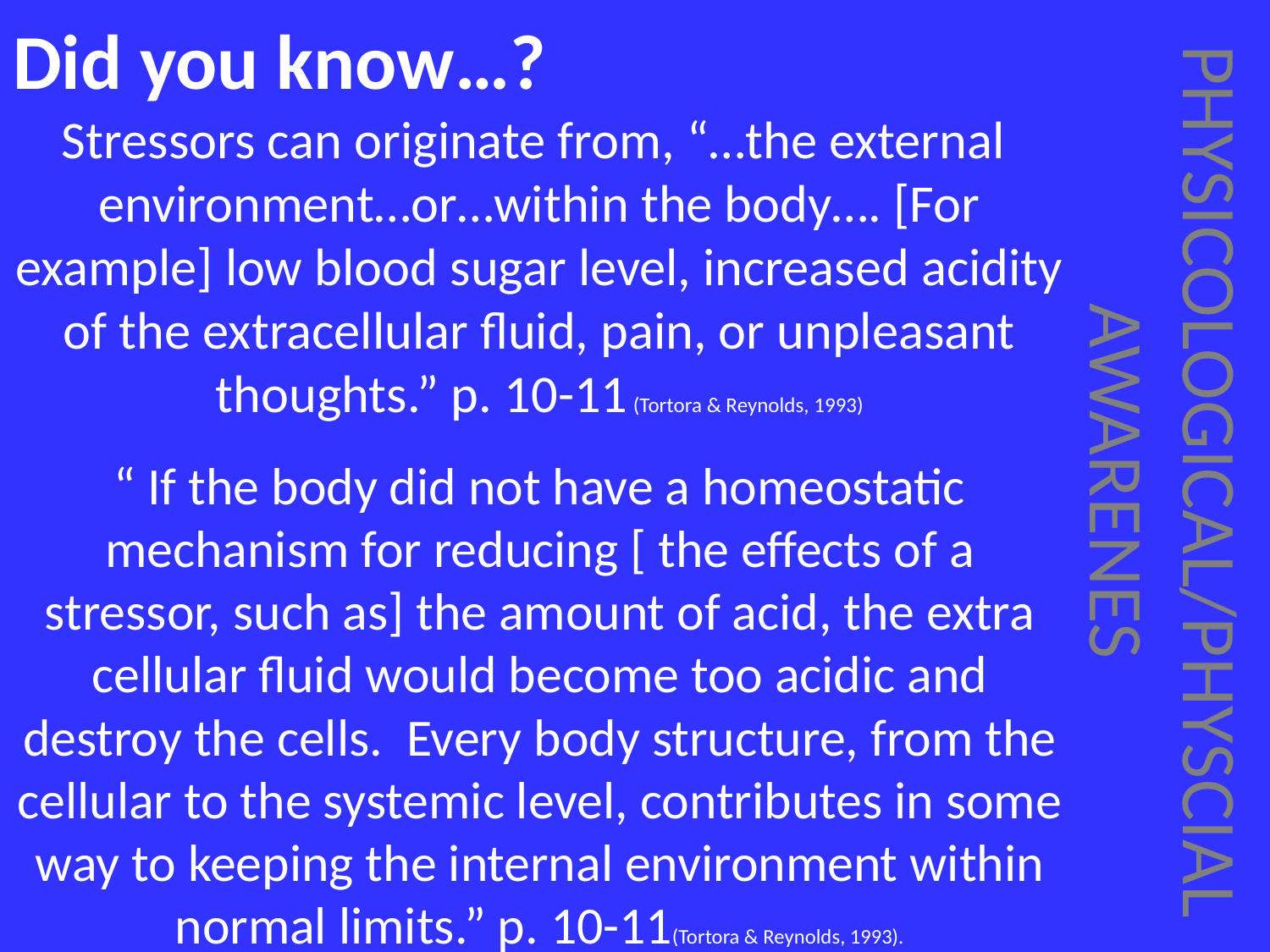

# Did you know…?
Stressors can originate from, “…the external  environment…or…within the body…. [For example] low blood sugar level, increased acidity of the extracellular fluid, pain, or unpleasant thoughts.” p. 10-11 (Tortora & Reynolds, 1993)
PHYSICOLOGICAL/PHYSCIAL AWARENES
“ If the body did not have a homeostatic mechanism for reducing [ the effects of a stressor, such as] the amount of acid, the extra cellular fluid would become too acidic and destroy the cells.  Every body structure, from the cellular to the systemic level, contributes in some way to keeping the internal environment within normal limits.” p. 10-11(Tortora & Reynolds, 1993).